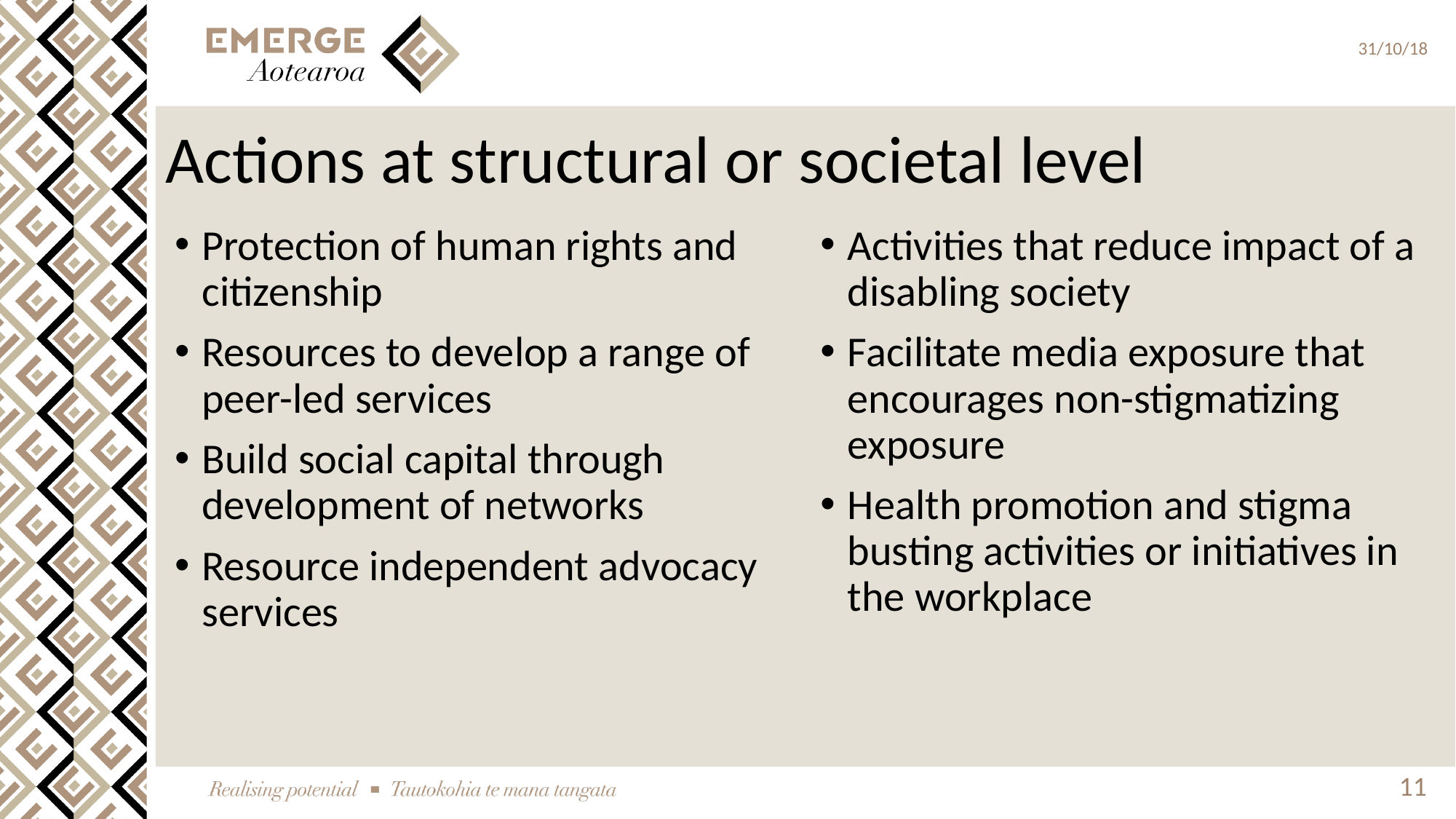

# Actions at structural or societal level
Protection of human rights and citizenship
Resources to develop a range of peer-led services
Build social capital through development of networks
Resource independent advocacy services

Activities that reduce impact of a disabling society
Facilitate media exposure that encourages non-stigmatizing exposure
Health promotion and stigma busting activities or initiatives in the workplace